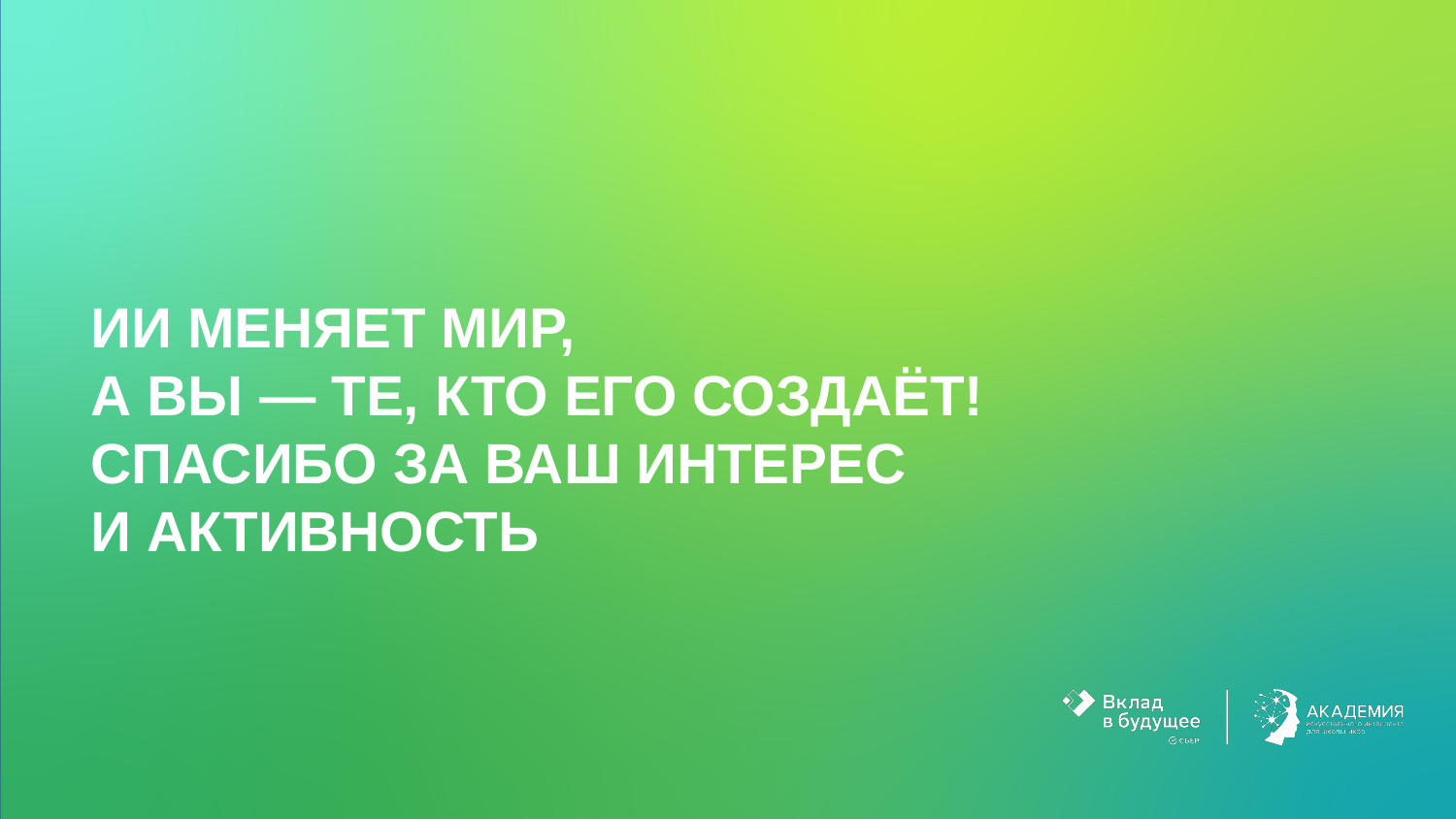

# ИИ МЕНЯЕТ МИР, А ВЫ — ТЕ, КТО ЕГО СОЗДАЁТ! СПАСИБО ЗА ВАШ ИНТЕРЕС И АКТИВНОСТЬ